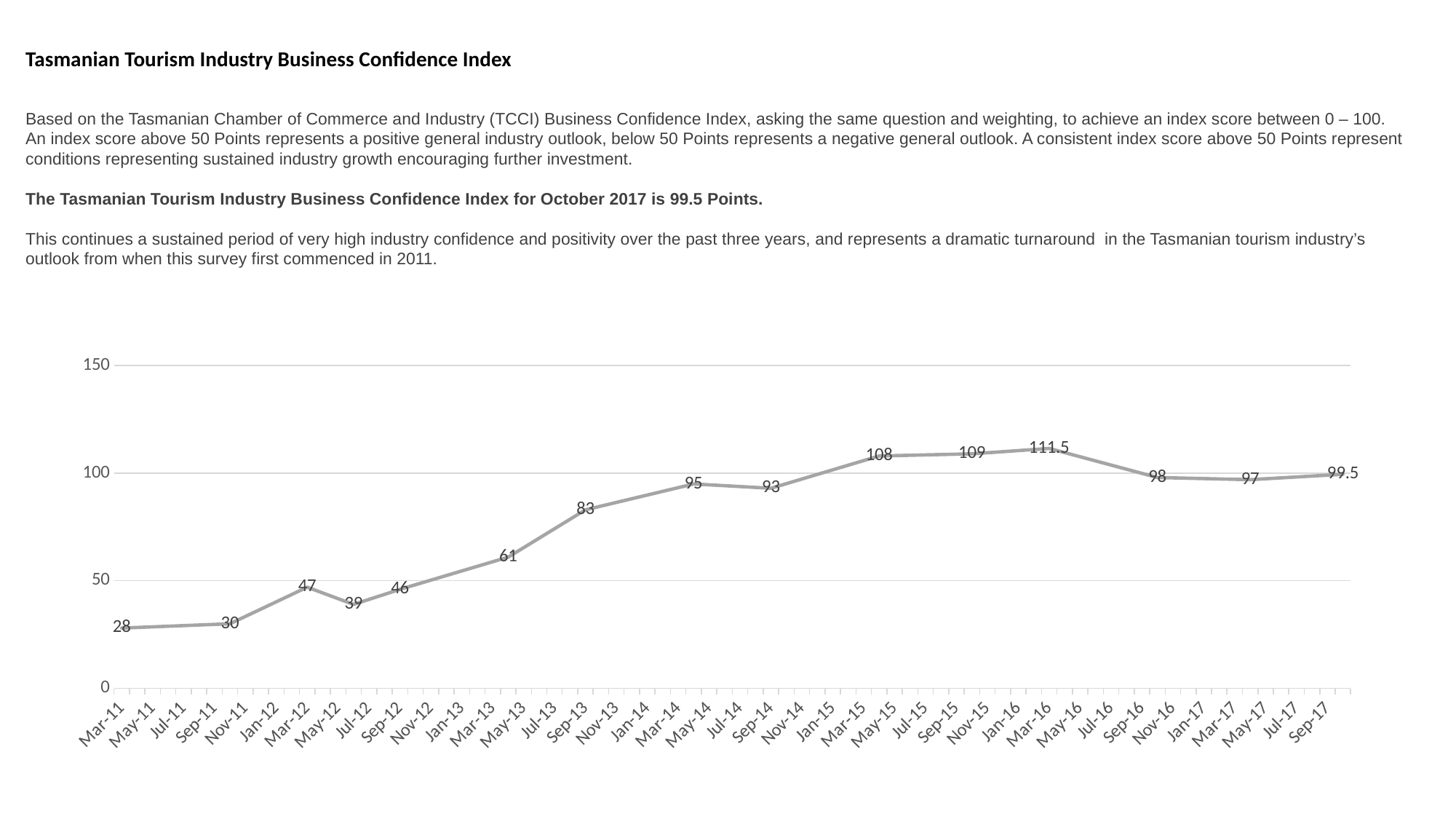

Tasmanian Tourism Industry Business Confidence Index

Based on the Tasmanian Chamber of Commerce and Industry (TCCI) Business Confidence Index, asking the same question and weighting, to achieve an index score between 0 – 100.
An index score above 50 Points represents a positive general industry outlook, below 50 Points represents a negative general outlook. A consistent index score above 50 Points represent conditions representing sustained industry growth encouraging further investment.

The Tasmanian Tourism Industry Business Confidence Index for October 2017 is 99.5 Points.

This continues a sustained period of very high industry confidence and positivity over the past three years, and represents a dramatic turnaround  in the Tasmanian tourism industry’s outlook from when this survey first commenced in 2011.

### Chart

| Category | Index |
|---|---|
| 40603 | 28.0 |
| 40817 | 30.0 |
| 40969 | 47.0 |
| 41061 | 39.0 |
| 41153 | 46.0 |
| 41365 | 61.0 |
| 41518 | 83.0 |
| 41730 | 95.0 |
| 41883 | 93.0 |
| 42095 | 108.0 |
| 42278 | 109.0 |
| 42430 | 111.5 |
| 42644 | 98.0 |
| 42826 | 97.0 |
| 43009 | 99.5 |